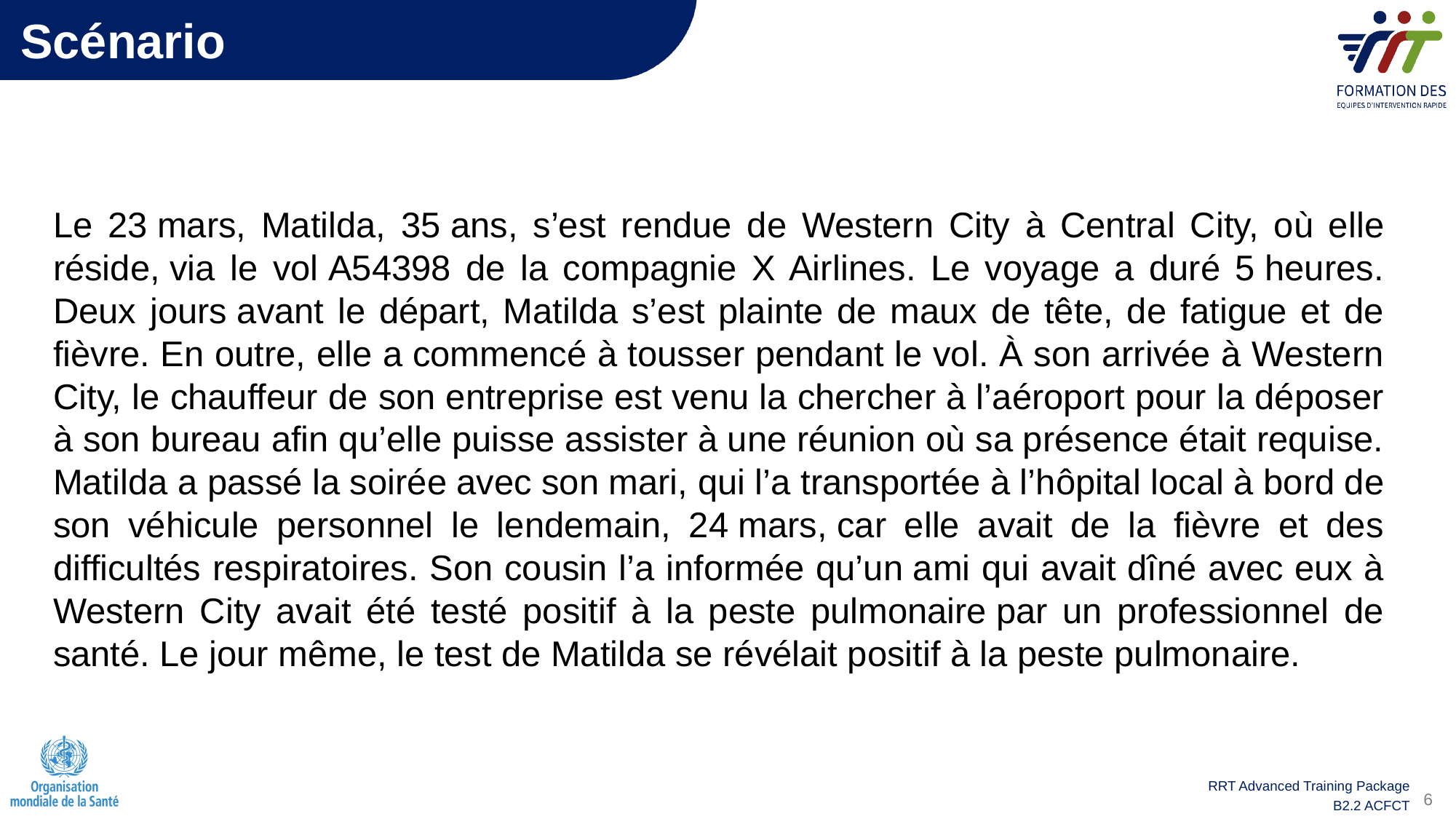

Scénario
Le 23 mars, Matilda, 35 ans, s’est rendue de Western City à Central City, où elle réside, via le vol A54398 de la compagnie X Airlines. Le voyage a duré 5 heures. Deux jours avant le départ, Matilda s’est plainte de maux de tête, de fatigue et de fièvre. En outre, elle a commencé à tousser pendant le vol. À son arrivée à Western City, le chauffeur de son entreprise est venu la chercher à l’aéroport pour la déposer à son bureau afin qu’elle puisse assister à une réunion où sa présence était requise. Matilda a passé la soirée avec son mari, qui l’a transportée à l’hôpital local à bord de son véhicule personnel le lendemain, 24 mars, car elle avait de la fièvre et des difficultés respiratoires. Son cousin l’a informée qu’un ami qui avait dîné avec eux à Western City avait été testé positif à la peste pulmonaire par un professionnel de santé. Le jour même, le test de Matilda se révélait positif à la peste pulmonaire.